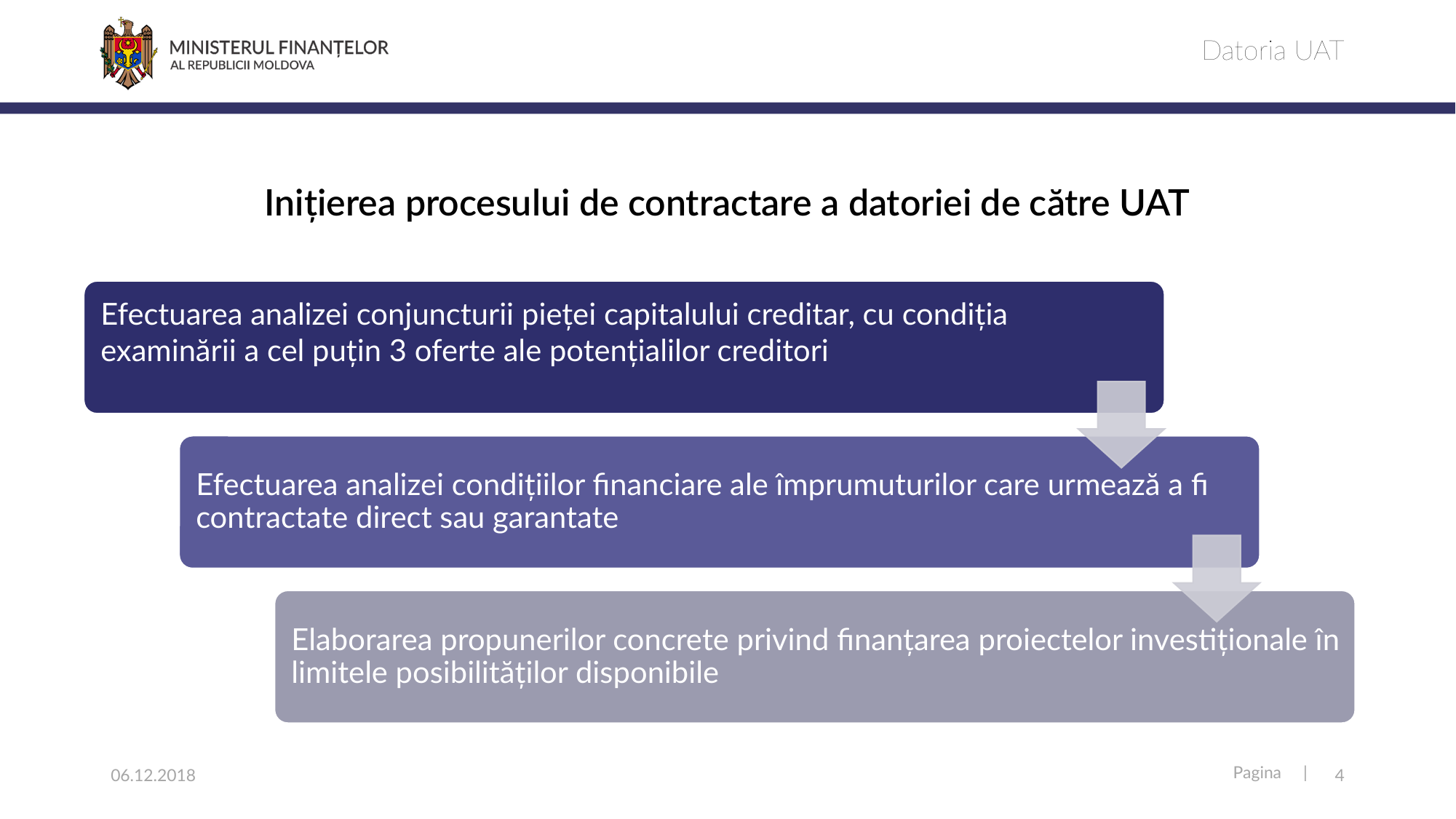

Datoria UAT
# Inițierea procesului de contractare a datoriei de către UAT
Efectuarea analizei conjuncturii pieței capitalului creditar, cu condiția examinării a cel puțin 3 oferte ale potențialilor creditori

Efectuarea analizei condițiilor financiare ale împrumuturilor care urmează a fi contractate direct sau garantate
Elaborarea propunerilor concrete privind finanțarea proiectelor investiționale în limitele posibilităților disponibile

06.12.2018
4